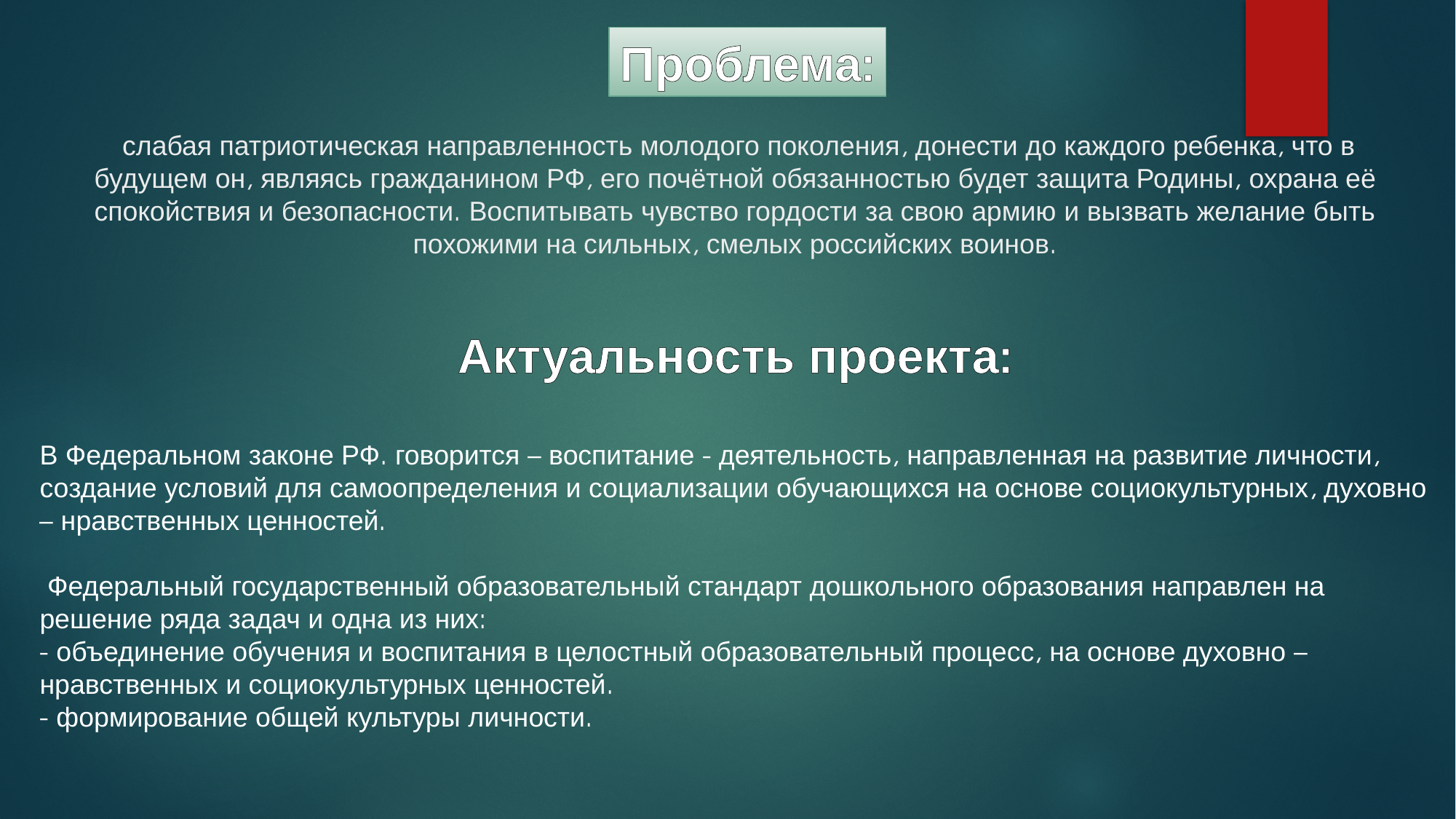

Проблема:
# слабая патриотическая направленность молодого поколения, донести до каждого ребенка, что в будущем он, являясь гражданином РФ, его почётной обязанностью будет защита Родины, охрана её спокойствия и безопасности. Воспитывать чувство гордости за свою армию и вызвать желание быть похожими на сильных, смелых российских воинов. Актуальность проекта:
В Федеральном законе РФ. говорится – воспитание - деятельность, направленная на развитие личности, создание условий для самоопределения и социализации обучающихся на основе социокультурных, духовно – нравственных ценностей.
 Федеральный государственный образовательный стандарт дошкольного образования направлен на решение ряда задач и одна из них:
- объединение обучения и воспитания в целостный образовательный процесс, на основе духовно – нравственных и социокультурных ценностей.
- формирование общей культуры личности.